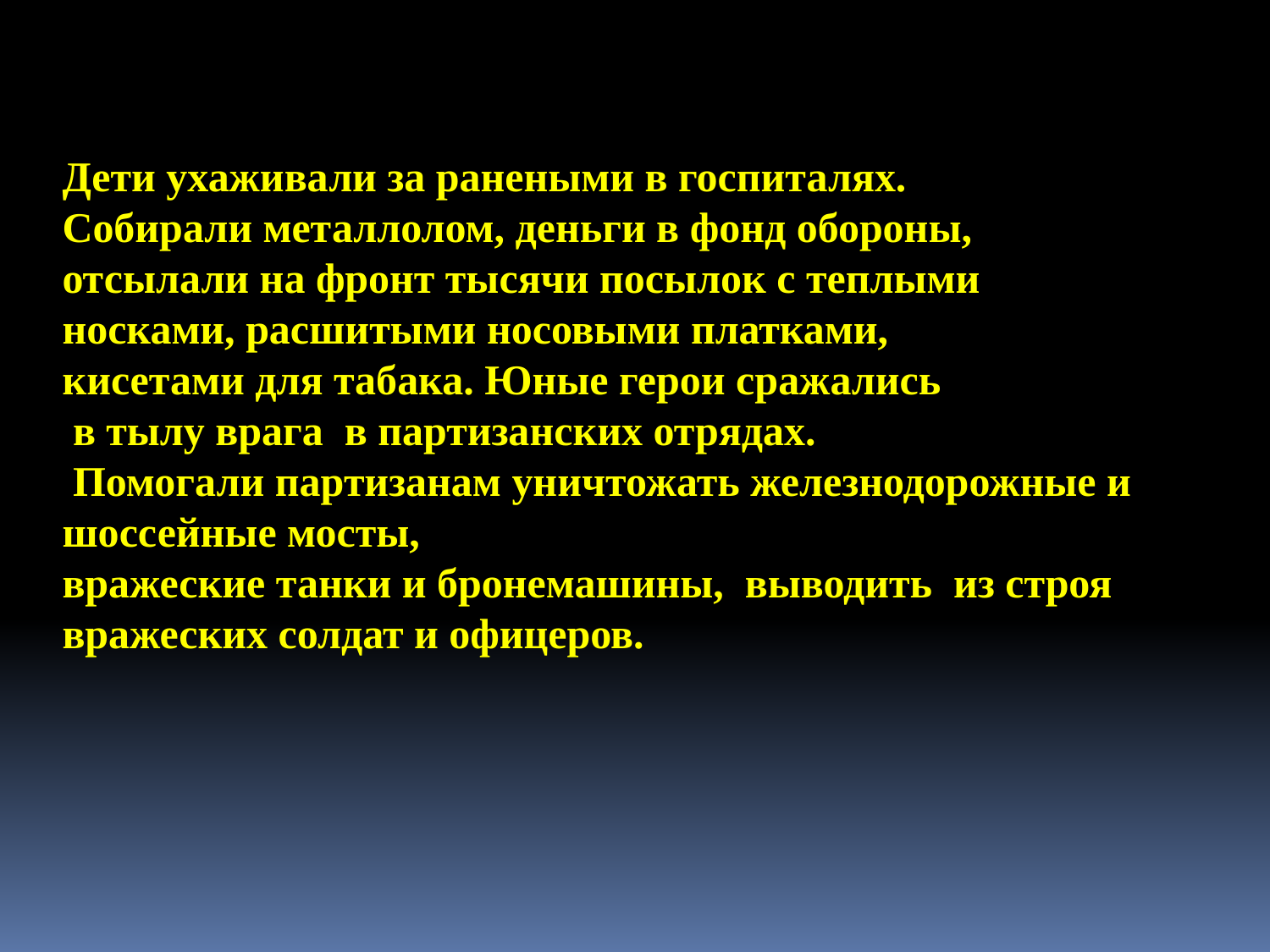

Дети ухаживали за ранеными в госпиталях.
Собирали металлолом, деньги в фонд обороны,
отсылали на фронт тысячи посылок с теплыми носками, расшитыми носовыми платками,
кисетами для табака. Юные герои сражались
 в тылу врага  в партизанских отрядах.
 Помогали партизанам уничтожать железнодорожные и шоссейные мосты,
вражеские танки и бронемашины,  выводить  из строя вражеских солдат и офицеров.